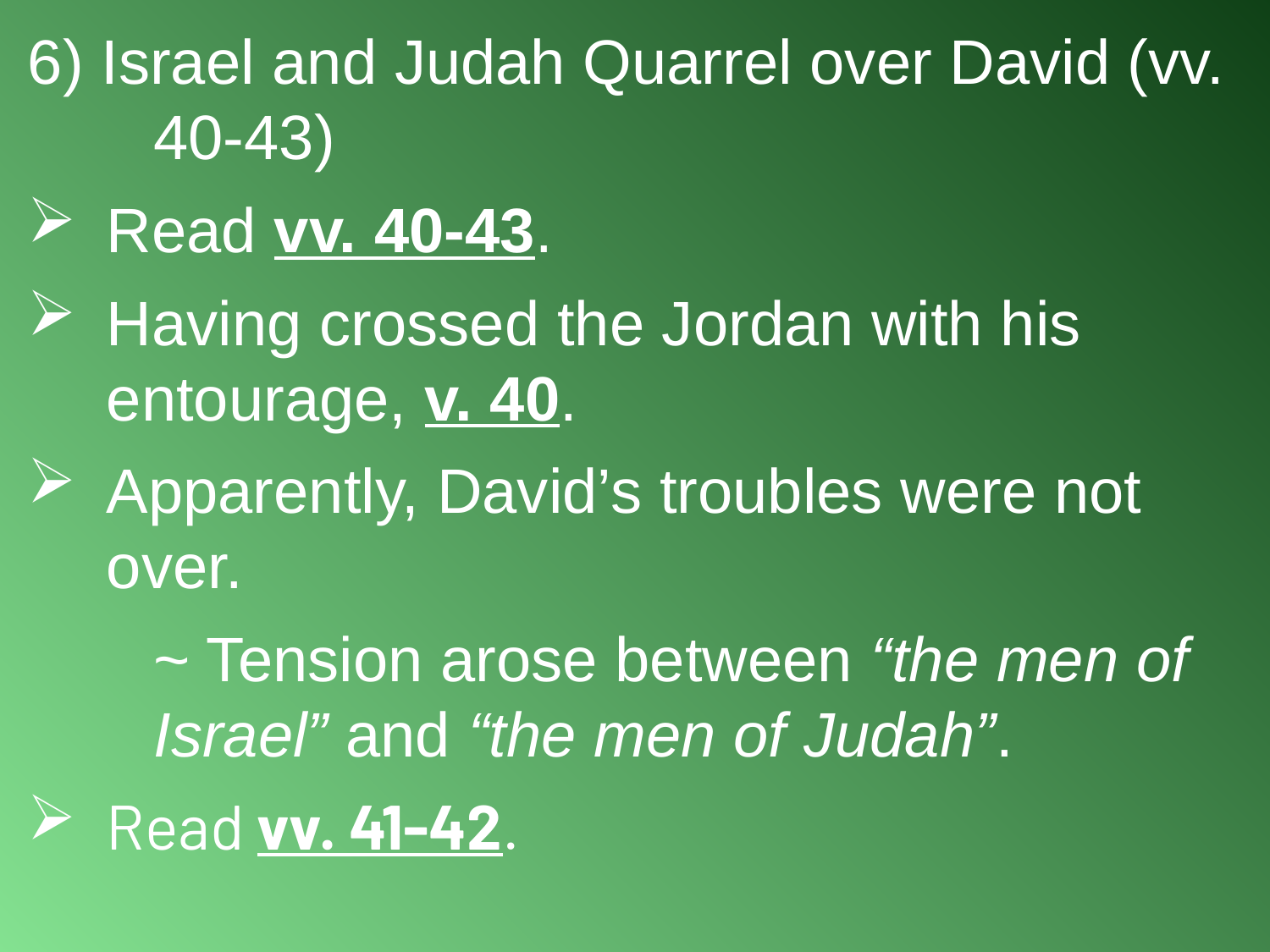

6) Israel and Judah Quarrel over David (vv. 	40-43)
Read vv. 40-43.
Having crossed the Jordan with his entourage, v. 40.
Apparently, David’s troubles were not over.
		~ Tension arose between “the men of 						Israel” and “the men of Judah”.
Read vv. 41-42.